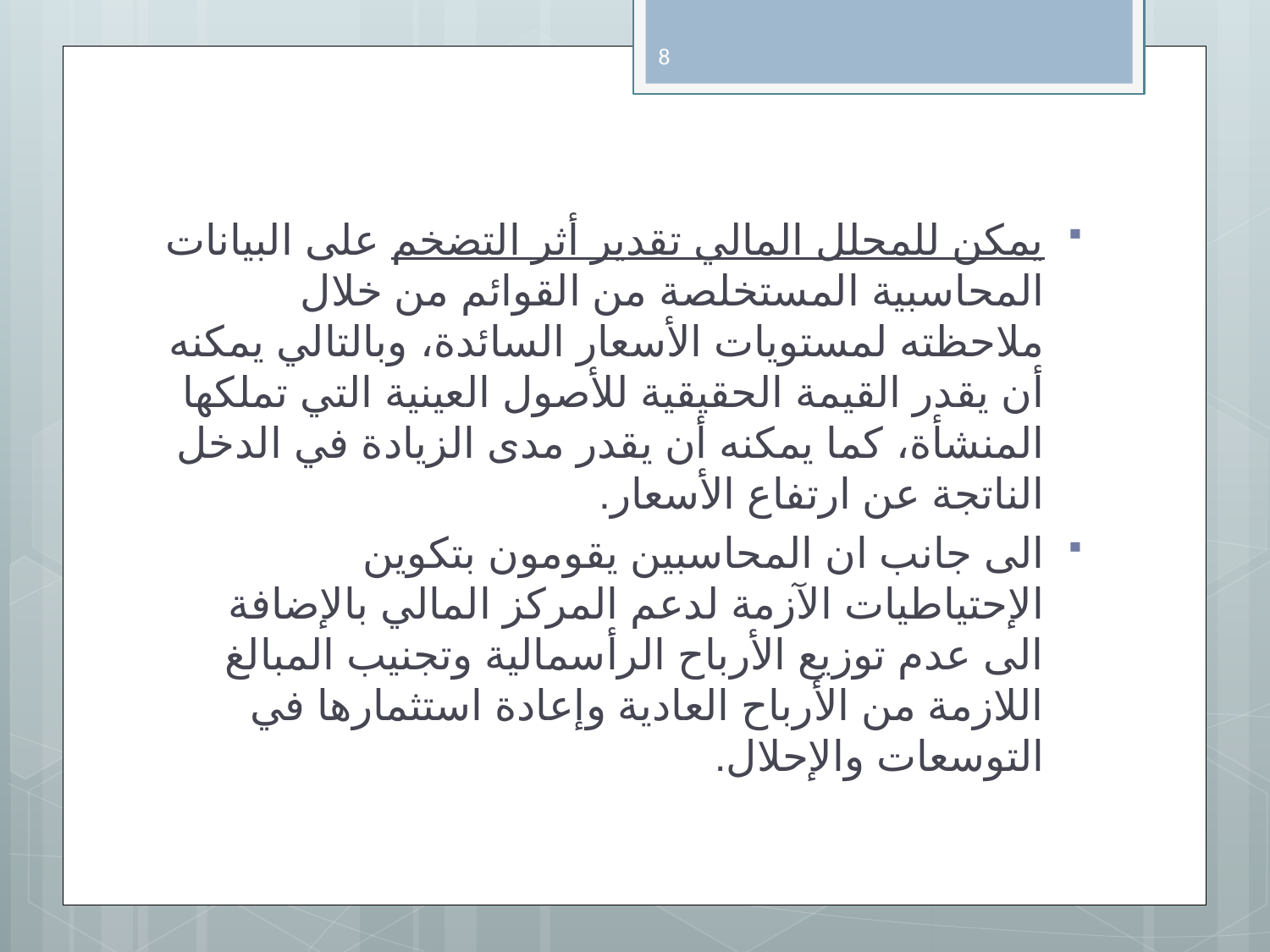

8
يمكن للمحلل المالي تقدير أثر التضخم على البيانات المحاسبية المستخلصة من القوائم من خلال ملاحظته لمستويات الأسعار السائدة، وبالتالي يمكنه أن يقدر القيمة الحقيقية للأصول العينية التي تملكها المنشأة، كما يمكنه أن يقدر مدى الزيادة في الدخل الناتجة عن ارتفاع الأسعار.
الى جانب ان المحاسبين يقومون بتكوين الإحتياطيات الآزمة لدعم المركز المالي بالإضافة الى عدم توزيع الأرباح الرأسمالية وتجنيب المبالغ اللازمة من الأرباح العادية وإعادة استثمارها في التوسعات والإحلال.